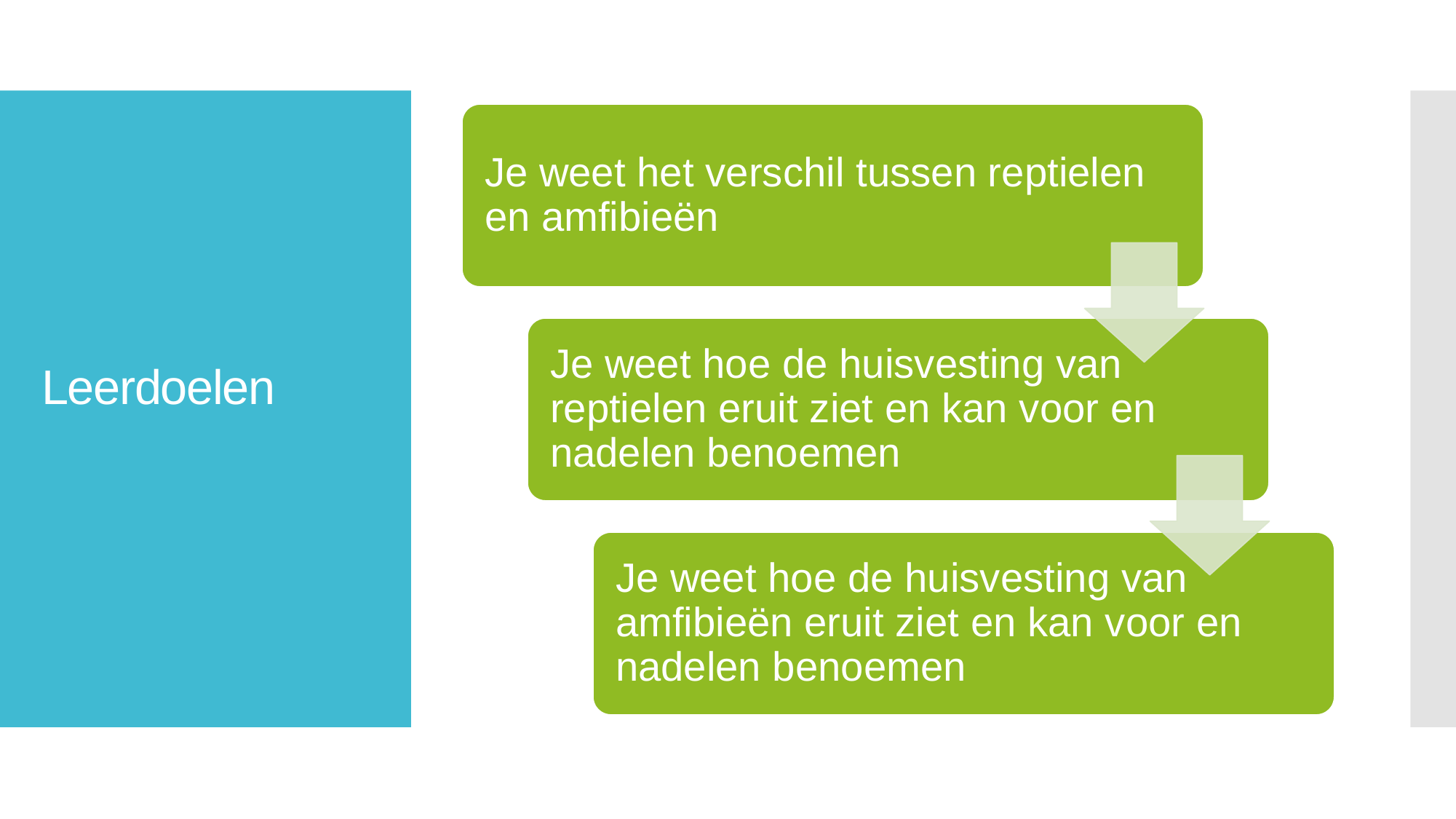

Je weet het verschil tussen reptielen en amfibieën
Je weet hoe de huisvesting van reptielen eruit ziet en kan voor en nadelen benoemen
Je weet hoe de huisvesting van amfibieën eruit ziet en kan voor en nadelen benoemen

# Leerdoelen